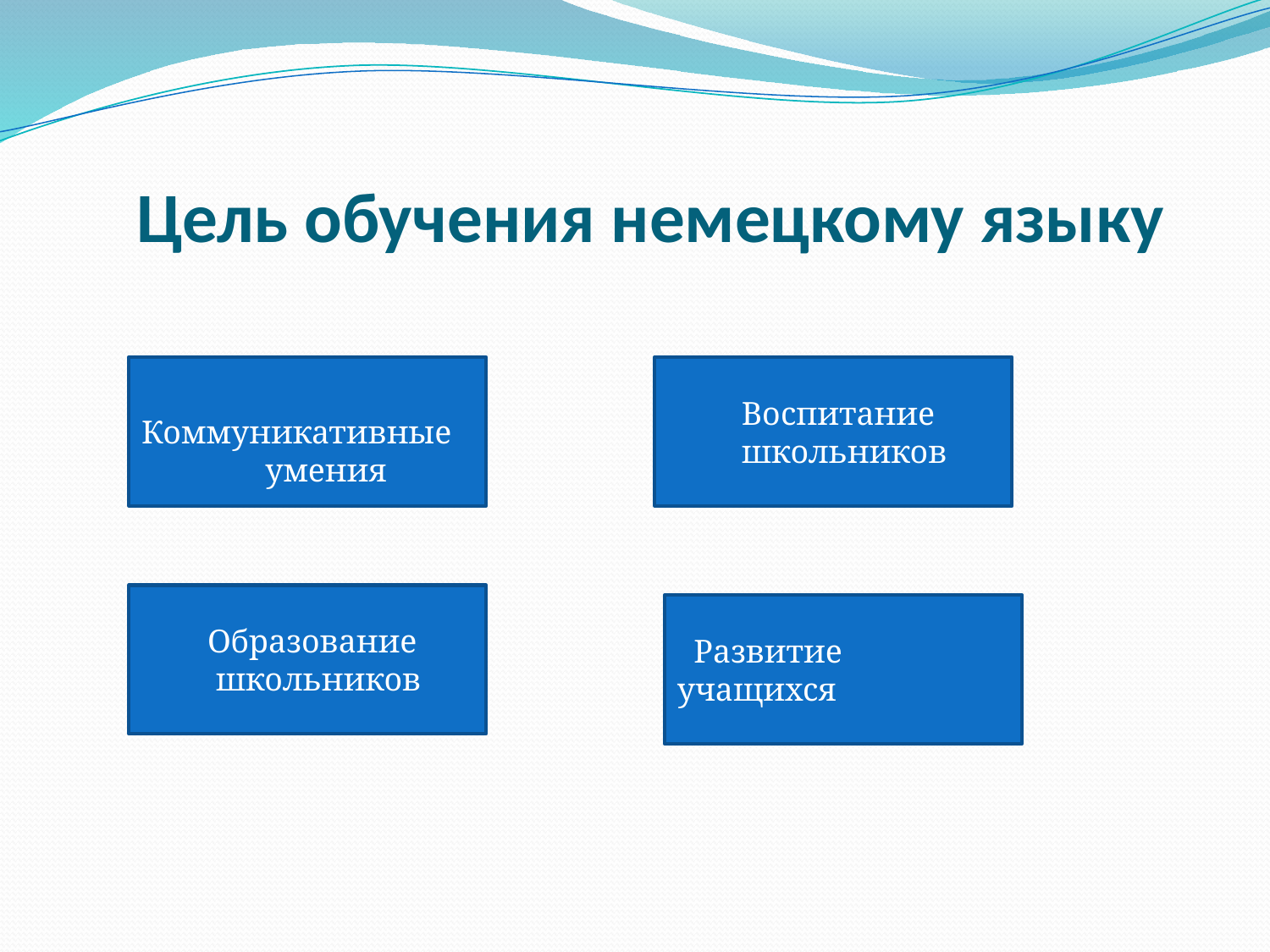

# Цель обучения немецкому языку

    Коммуникативные
               умения
         Воспитание
         школьников
        Образование
         школьников
  Развитие учащихся